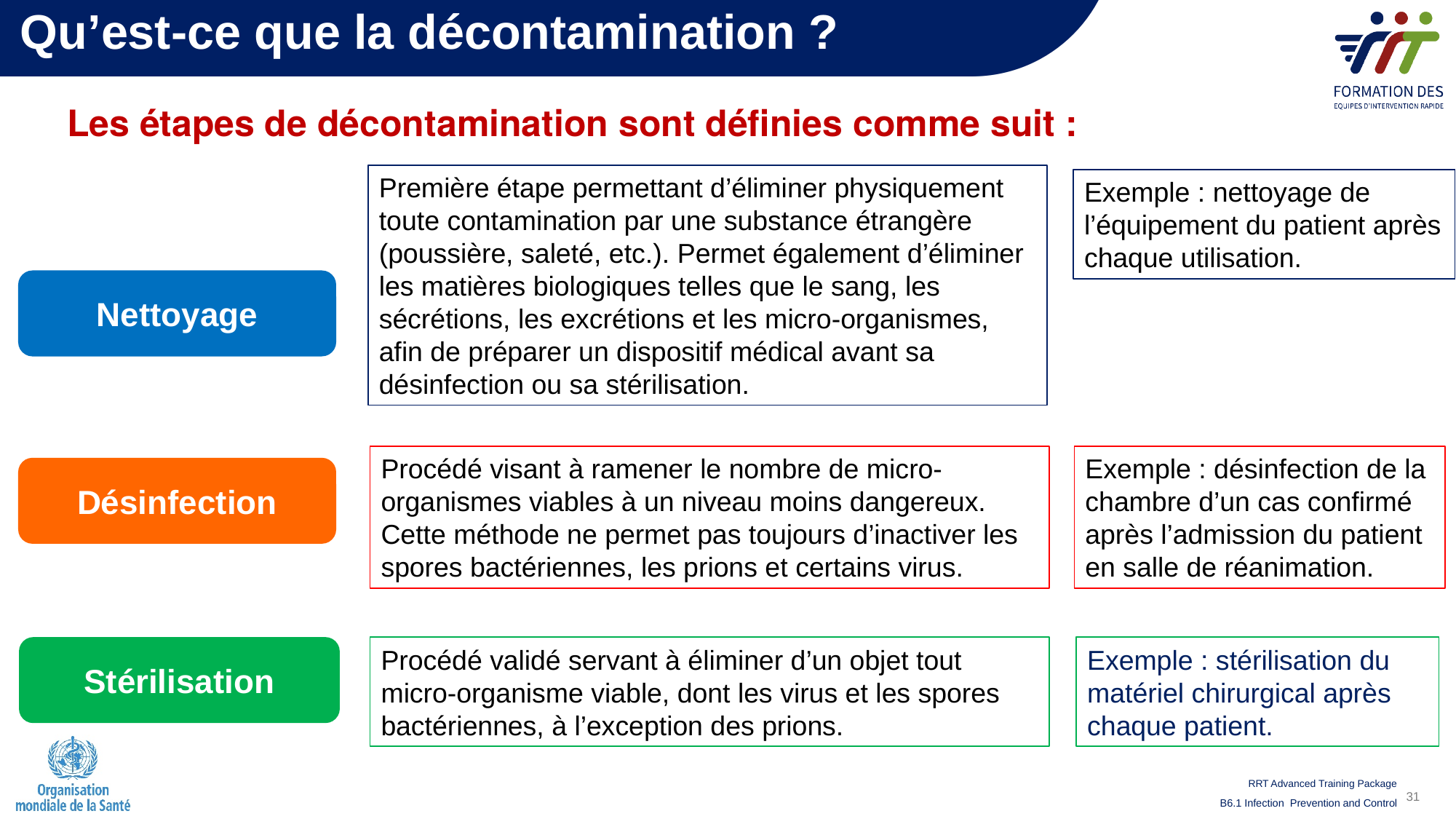

Qu’est-ce que la décontamination ?

Les étapes de décontamination sont définies comme suit :
Première étape permettant d’éliminer physiquement toute contamination par une substance étrangère (poussière, saleté, etc.). Permet également d’éliminer les matières biologiques telles que le sang, les sécrétions, les excrétions et les micro-organismes, afin de préparer un dispositif médical avant sa désinfection ou sa stérilisation.
Exemple : nettoyage de l’équipement du patient après chaque utilisation.
Nettoyage
Procédé visant à ramener le nombre de micro-organismes viables à un niveau moins dangereux. Cette méthode ne permet pas toujours d’inactiver les spores bactériennes, les prions et certains virus.
Exemple : désinfection de la chambre d’un cas confirmé après l’admission du patient en salle de réanimation.
Désinfection
Stérilisation
Procédé validé servant à éliminer d’un objet tout micro-organisme viable, dont les virus et les spores bactériennes, à l’exception des prions.
Exemple : stérilisation du matériel chirurgical après chaque patient.